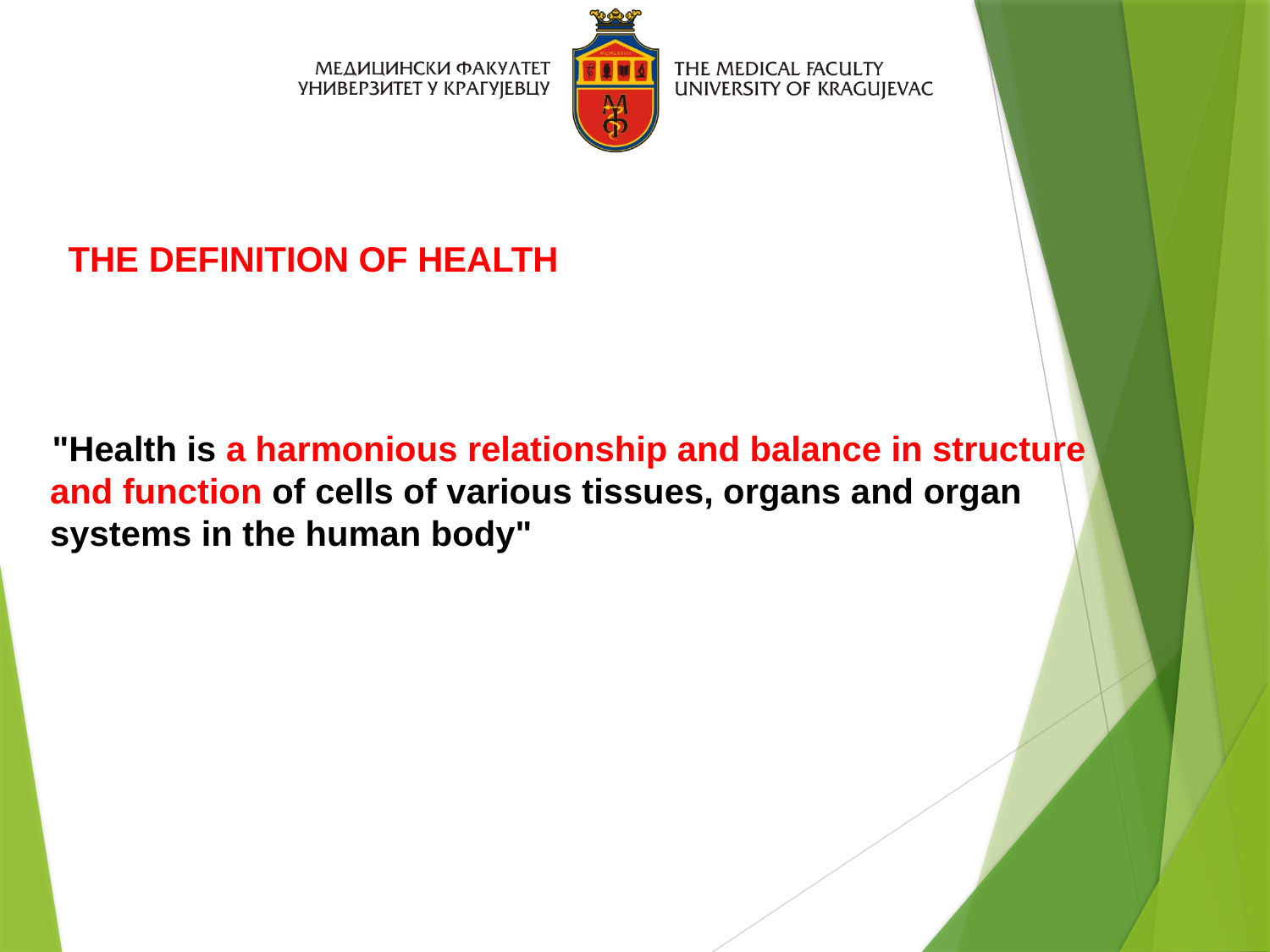

THE DEFINITION OF HEALTH

    "Health is a harmonious relationship and balance in structure and function of cells of various tissues, organs and organ systems in the human body"